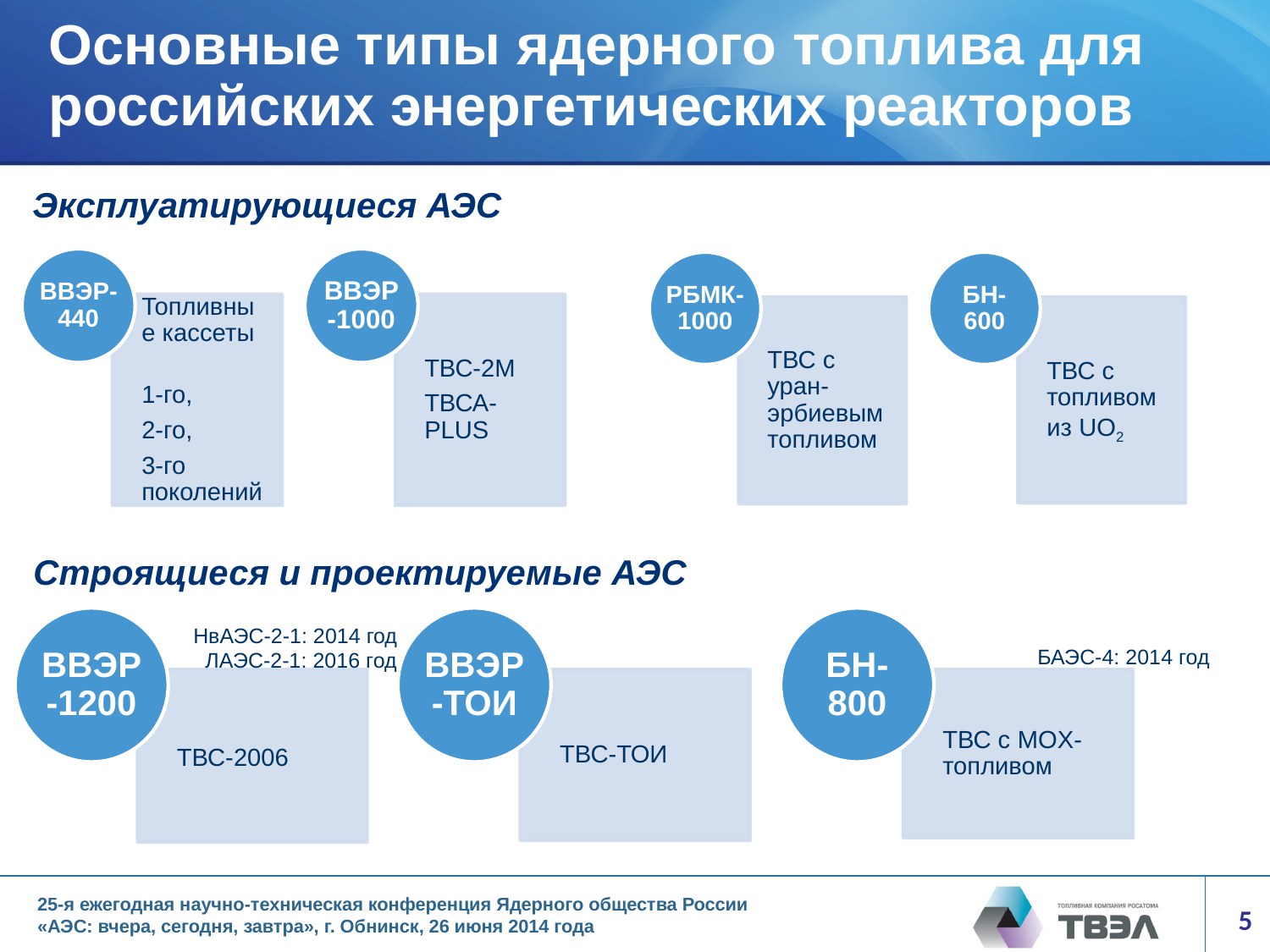

# Основные типы ядерного топлива для российских энергетических реакторов
Эксплуатирующиеся АЭС
ТВС с уран-эрбиевым топливом
РБМК-1000
ТВС с топливом из UO2
БН-600
Топливные кассеты
1-го,
2-го,
3-го поколений
ВВЭР-440
ТВС-2М
ТВСА-PLUS
ВВЭР-1000
Строящиеся и проектируемые АЭС

ТВС-2006

ВВЭР-1200
ТВС-ТОИ
ВВЭР-ТОИ
ТВС с MOX-топливом
БН-800
 НвАЭС-2-1: 2014 год
   ЛАЭС-2-1: 2016 год
БАЭС-4: 2014 год